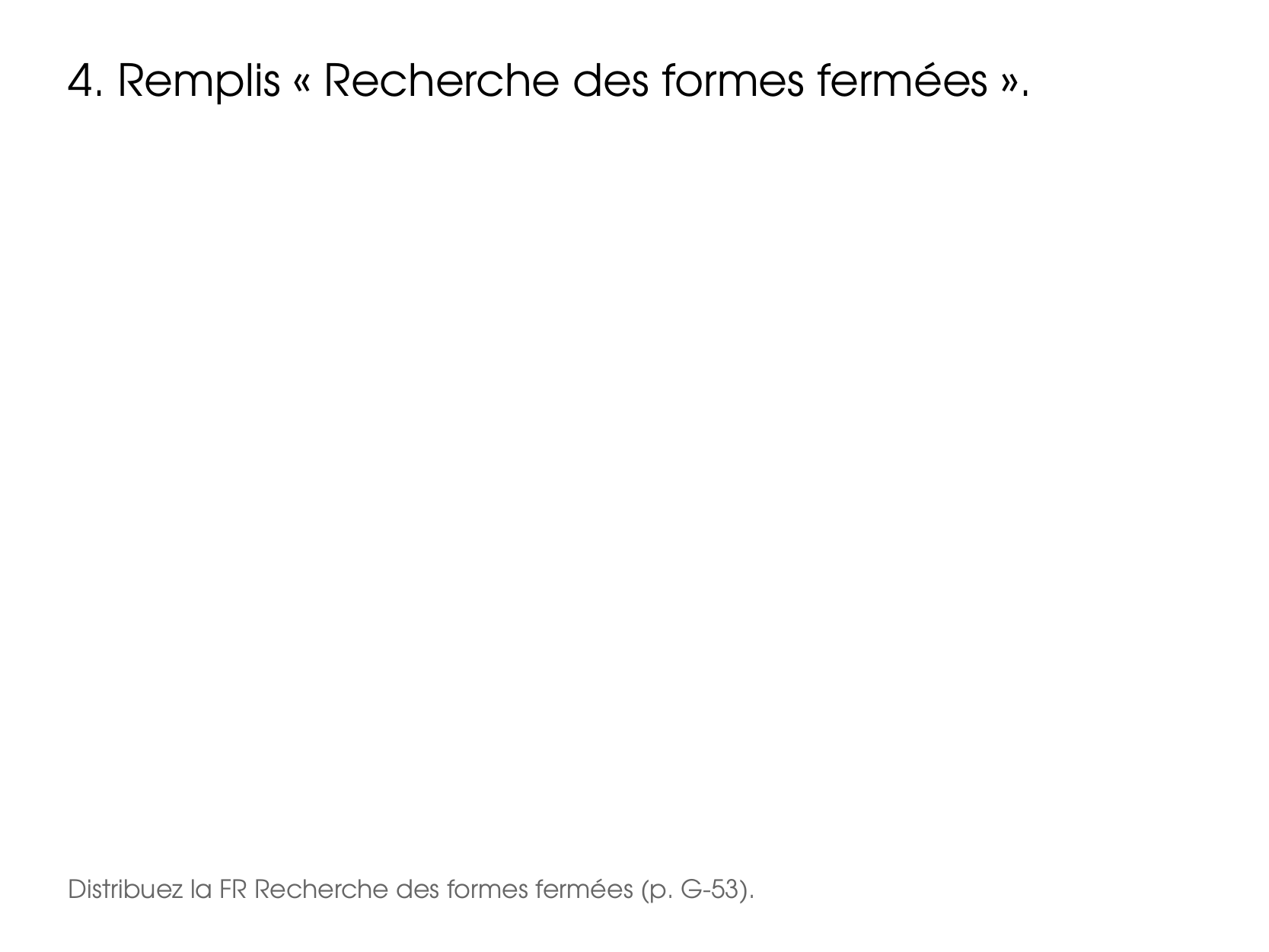

4. Remplis « Recherche des formes fermées ».
Distribuez la FR Recherche des formes fermées (p. G-53).